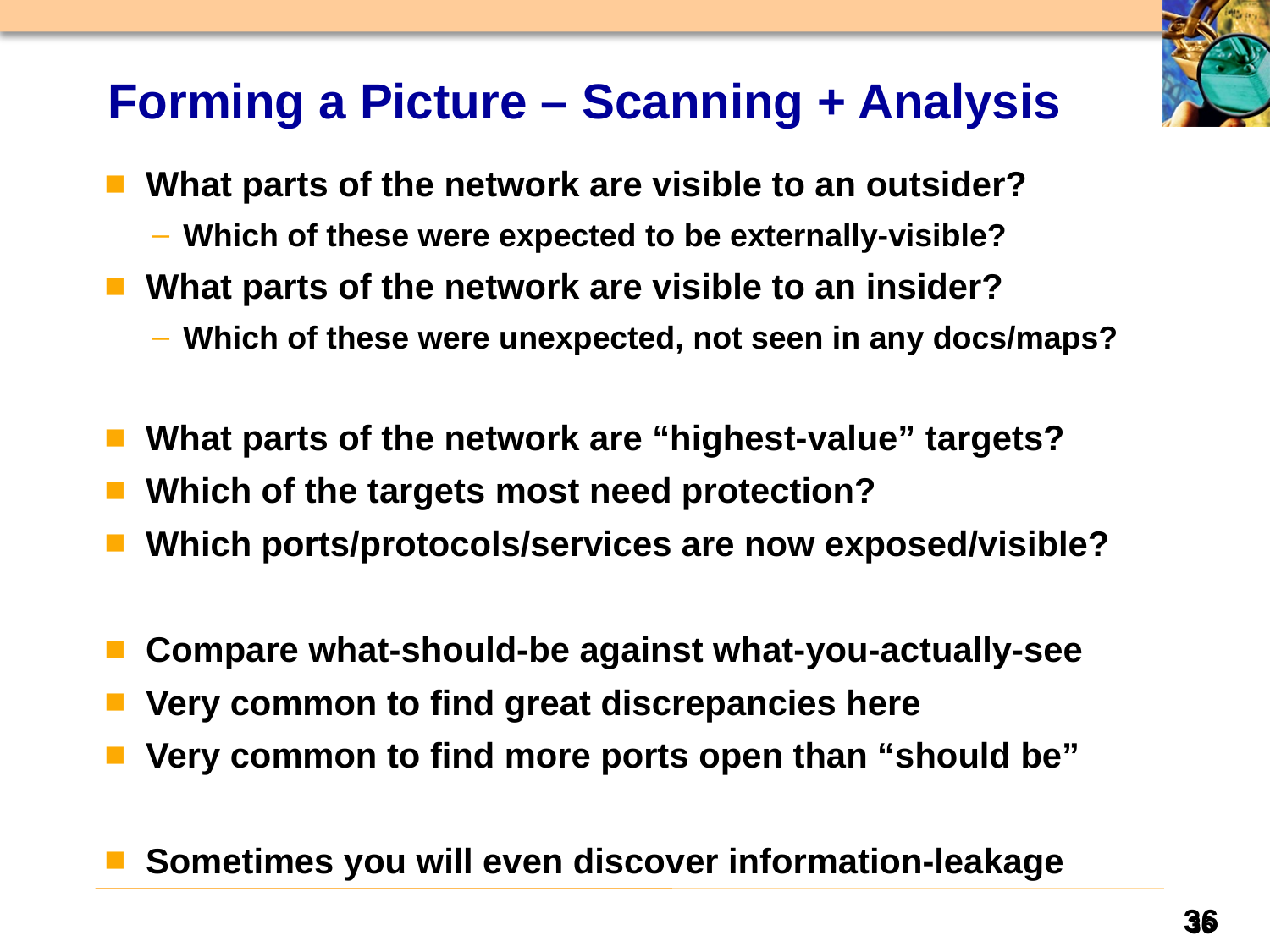

# Forming a Picture – Scanning + Analysis
 What parts of the network are visible to an outsider?
Which of these were expected to be externally-visible?
 What parts of the network are visible to an insider?
Which of these were unexpected, not seen in any docs/maps?

 What parts of the network are “highest-value” targets?
 Which of the targets most need protection?
 Which ports/protocols/services are now exposed/visible?

 Compare what-should-be against what-you-actually-see
 Very common to find great discrepancies here
 Very common to find more ports open than “should be”

 Sometimes you will even discover information-leakage
36